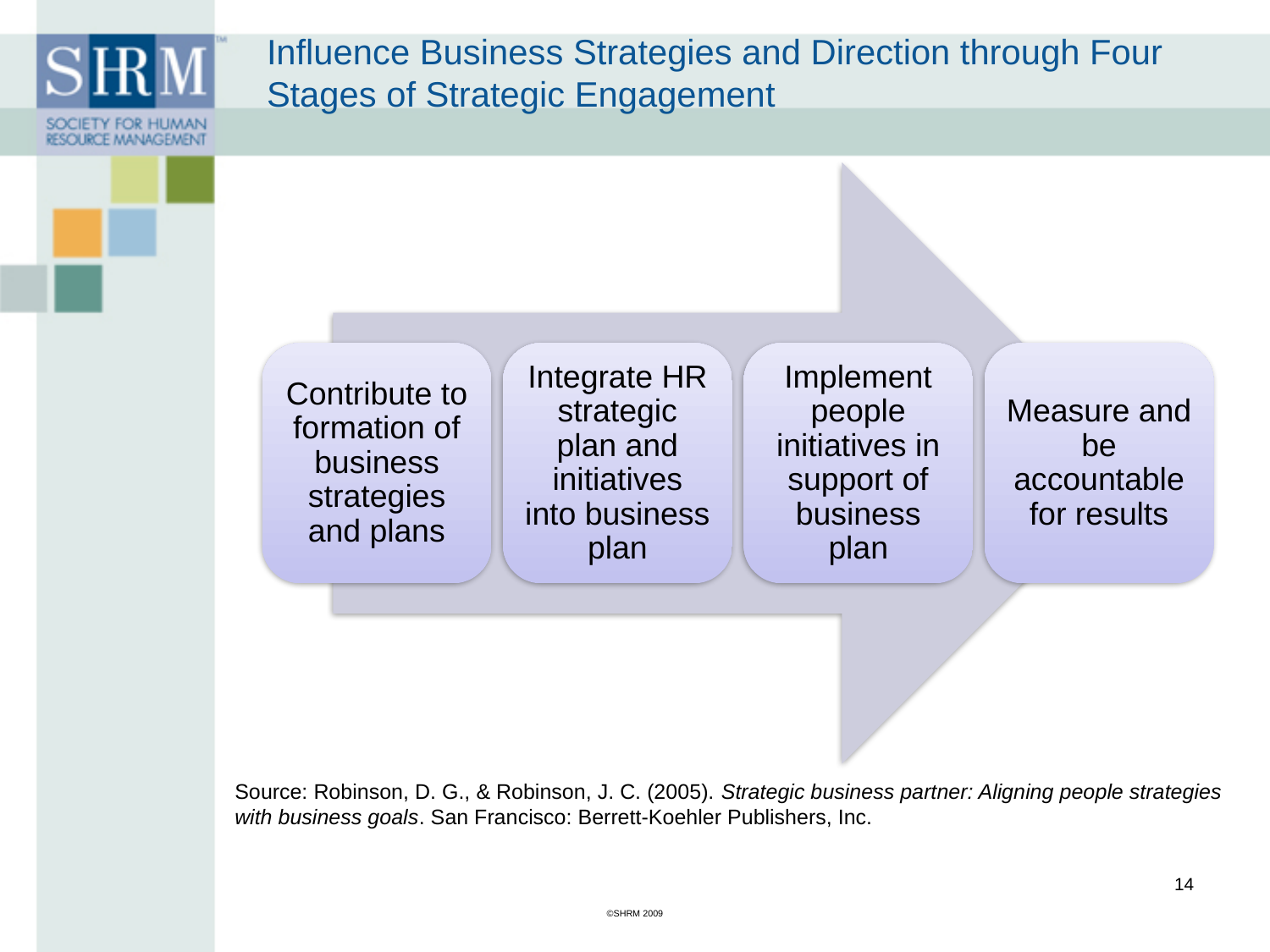

# Influence Business Strategies and Direction through Four Stages of Strategic Engagement
Contribute to formation of business strategies and plans
Integrate HR strategic plan and initiatives into business plan
Implement people initiatives in support of business plan
Measure and be accountable for results
Source: Robinson, D. G., & Robinson, J. C. (2005). Strategic business partner: Aligning people strategies with business goals. San Francisco: Berrett-Koehler Publishers, Inc.
14
©SHRM 2009